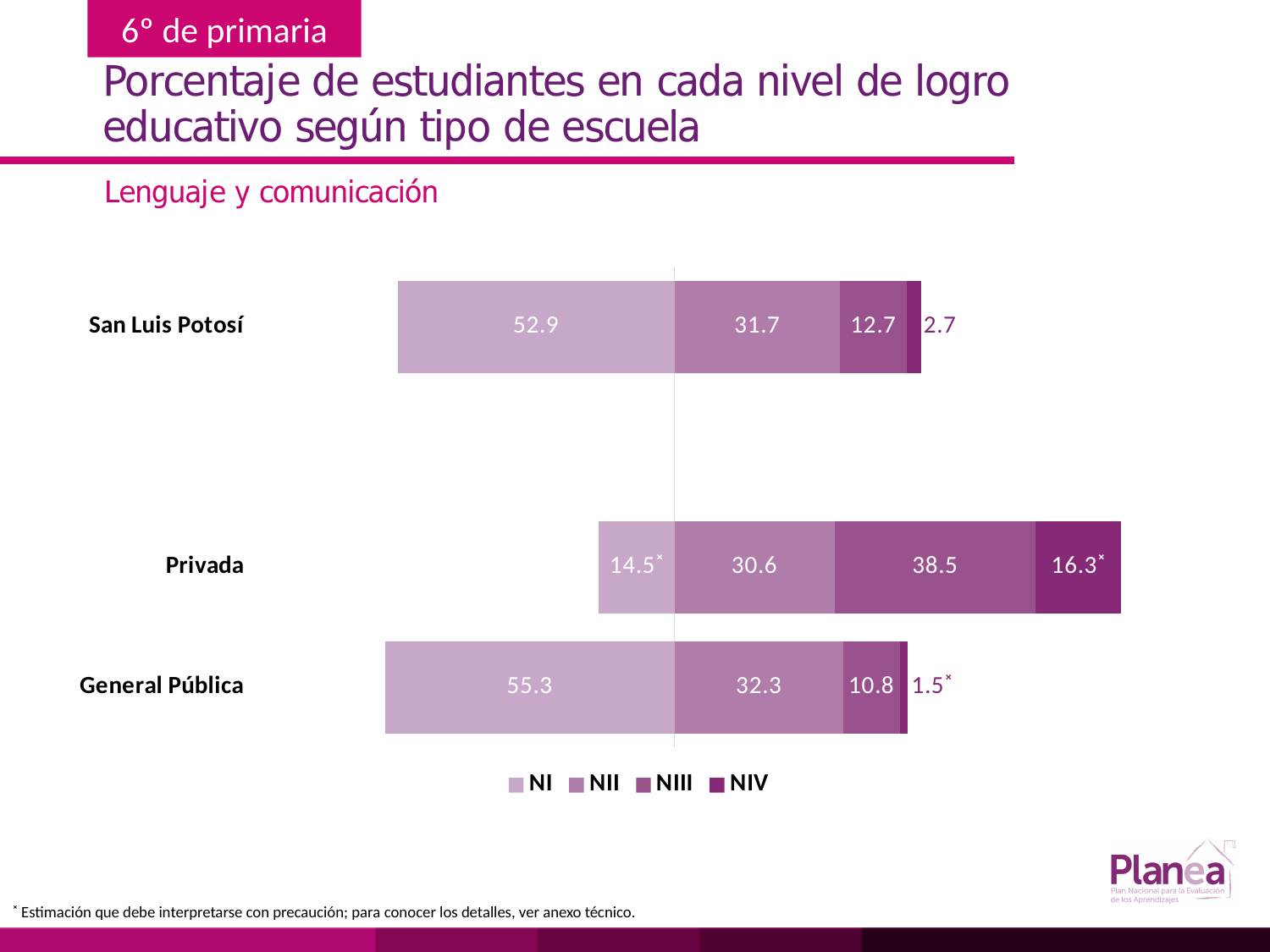

# Porcentaje de estudiantes en cada nivel de logro educativo según tipo de escuela

Lenguaje y comunicación

### Chart

| Category |  |  |  |  |
|---|---|---|---|---|
| General Pública | -55.3 | 32.3 | 10.8 | 1.5 |
| Privada | -14.5 | 30.6 | 38.5 | 16.3 |
|  | None | None | None | None |
| San Luis Potosí | -52.9 | 31.7 | 12.7 | 2.7 |
˟ Estimación que debe interpretarse con precaución; para conocer los detalles, ver anexo técnico.